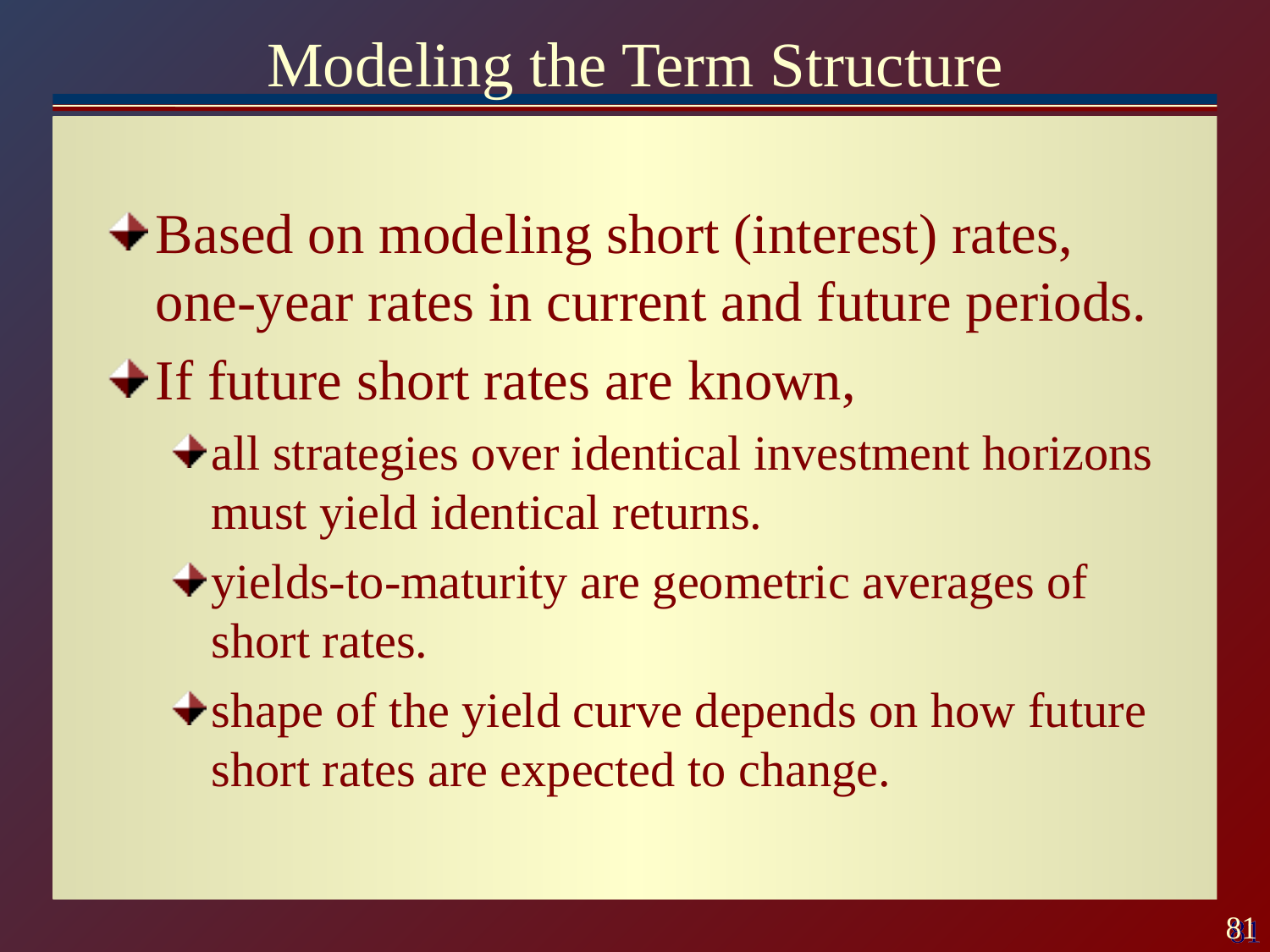

# Modeling the Term Structure
Based on modeling short (interest) rates, one-year rates in current and future periods.
If future short rates are known,
all strategies over identical investment horizons must yield identical returns.
yields-to-maturity are geometric averages of short rates.
shape of the yield curve depends on how future short rates are expected to change.